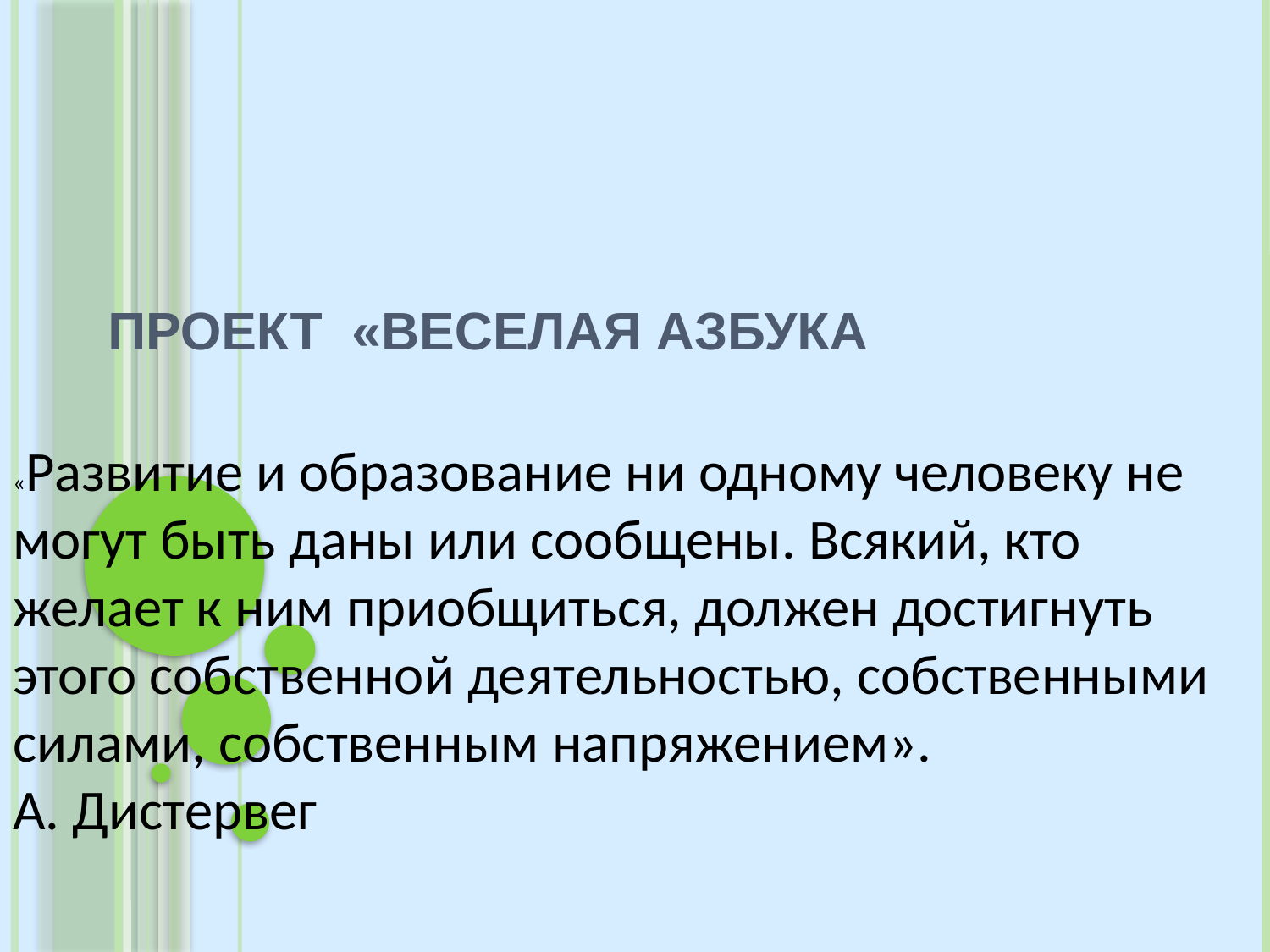

# Проект  «Веселая Азбука
«Развитие и образование ни одному человеку не могут быть даны или сообщены. Всякий, кто желает к ним приобщиться, должен достигнуть этого собственной деятельностью, собственными силами, собственным напряжением».
А. Дистервег